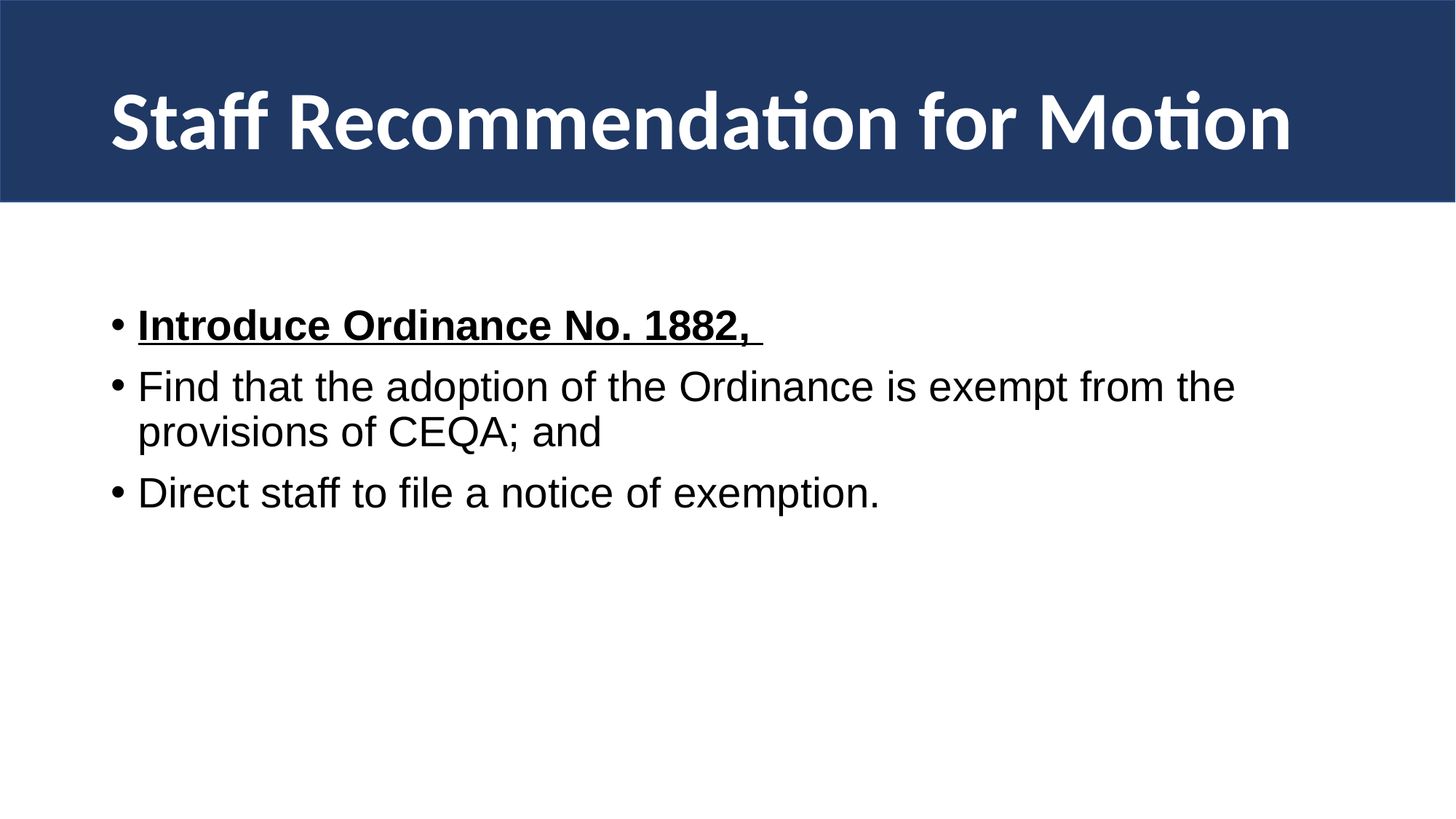

# Staff Recommendation for Motion

Introduce Ordinance No. 1882,
Find that the adoption of the Ordinance is exempt from the provisions of CEQA; and
Direct staff to file a notice of exemption.